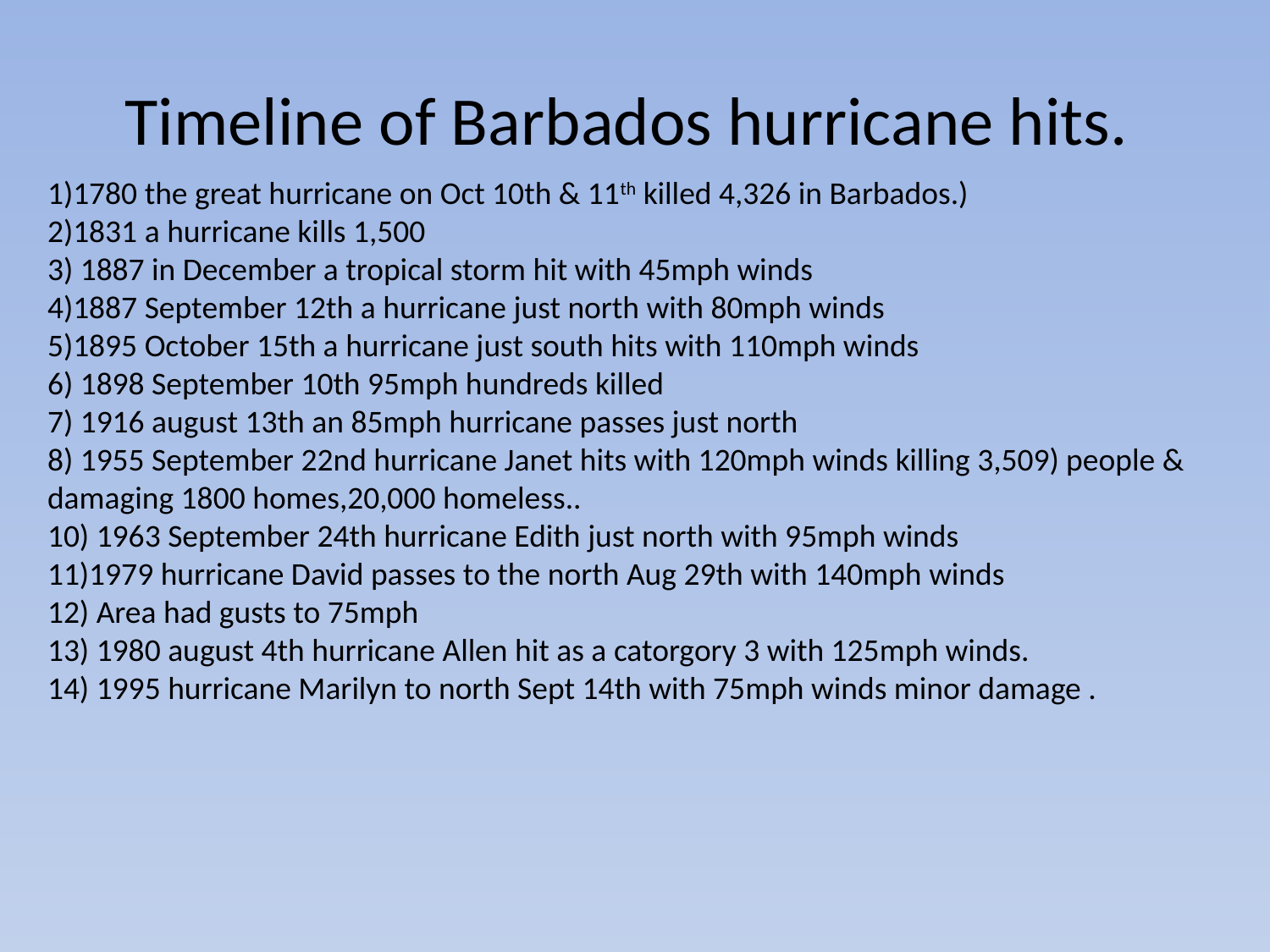

# Timeline of Barbados hurricane hits.
1)1780 the great hurricane on Oct 10th & 11th killed 4,326 in Barbados.)
2)1831 a hurricane kills 1,500
3) 1887 in December a tropical storm hit with 45mph winds
4)1887 September 12th a hurricane just north with 80mph winds
5)1895 October 15th a hurricane just south hits with 110mph winds
6) 1898 September 10th 95mph hundreds killed 
7) 1916 august 13th an 85mph hurricane passes just north
8) 1955 September 22nd hurricane Janet hits with 120mph winds killing 3,509) people & damaging 1800 homes,20,000 homeless..
10) 1963 September 24th hurricane Edith just north with 95mph winds
11)1979 hurricane David passes to the north Aug 29th with 140mph winds
12) Area had gusts to 75mph
13) 1980 august 4th hurricane Allen hit as a catorgory 3 with 125mph winds.
14) 1995 hurricane Marilyn to north Sept 14th with 75mph winds minor damage .